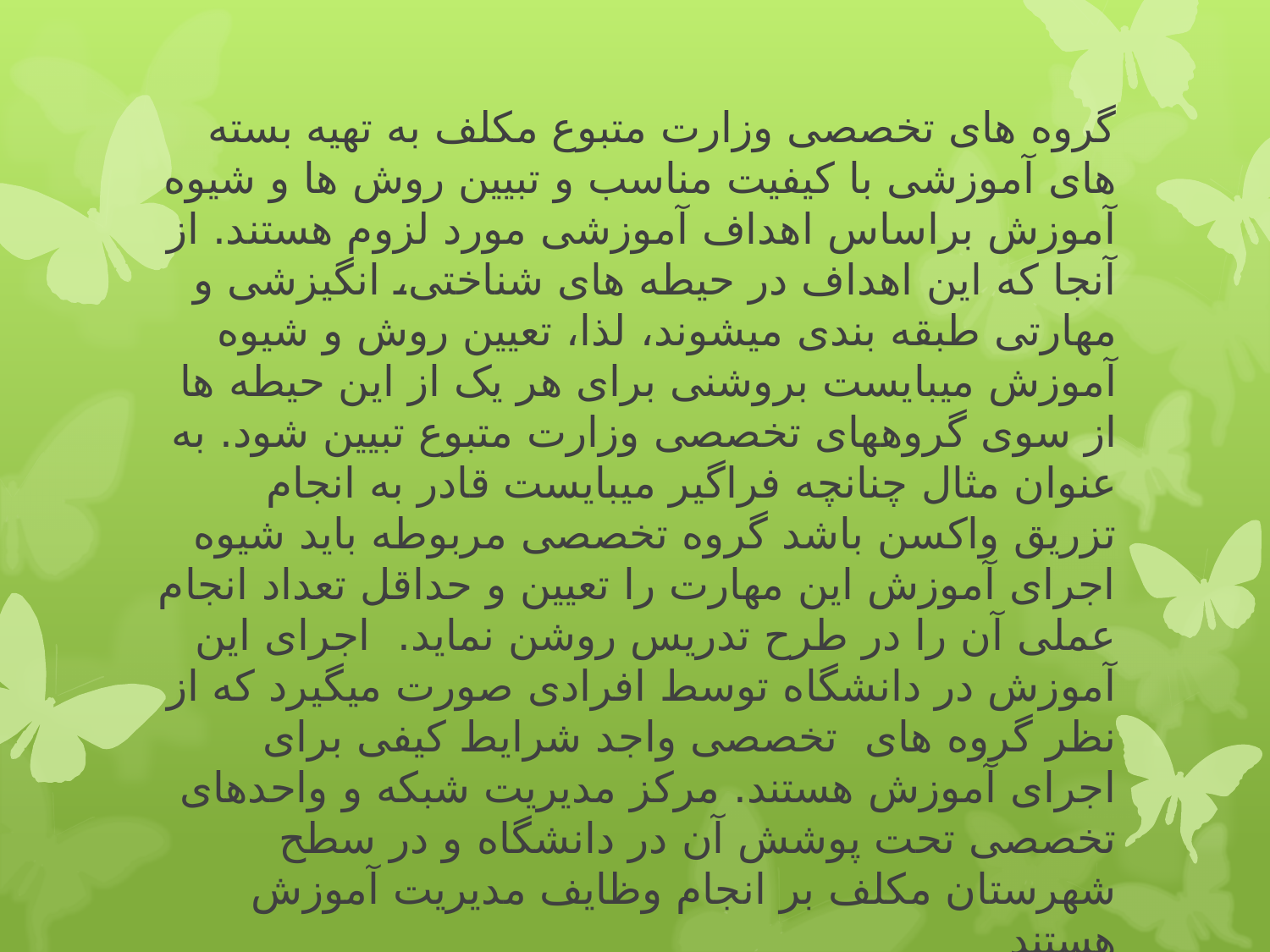

#
گروه های تخصصی وزارت متبوع مکلف به تهیه بسته های آموزشی با کیفیت مناسب و تبیین روش ها و شیوه آموزش براساس اهداف آموزشی مورد لزوم هستند. از آنجا که این اهداف در حیطه های شناختی، انگیزشی و مهارتی طبقه بندی می­شوند، لذا، تعیین روش و شیوه آموزش می­بایست بروشنی برای هر یک از این حیطه ها از سوی گروه­های تخصصی وزارت متبوع تبیین شود. به عنوان مثال چنانچه فراگیر می­بایست قادر به انجام تزریق واکسن باشد گروه تخصصی مربوطه باید شیوه اجرای آموزش این مهارت را تعیین و حداقل تعداد انجام عملی آن را در طرح تدریس روشن نماید.  اجرای این آموزش در دانشگاه توسط افرادی صورت می­گیرد که از نظر گروه های  تخصصی واجد شرایط کیفی برای اجرای آموزش هستند. مرکز مدیریت شبکه و واحدهای تخصصی تحت پوشش آن در دانشگاه و در سطح شهرستان مکلف بر انجام وظایف مدیریت آموزش هستند